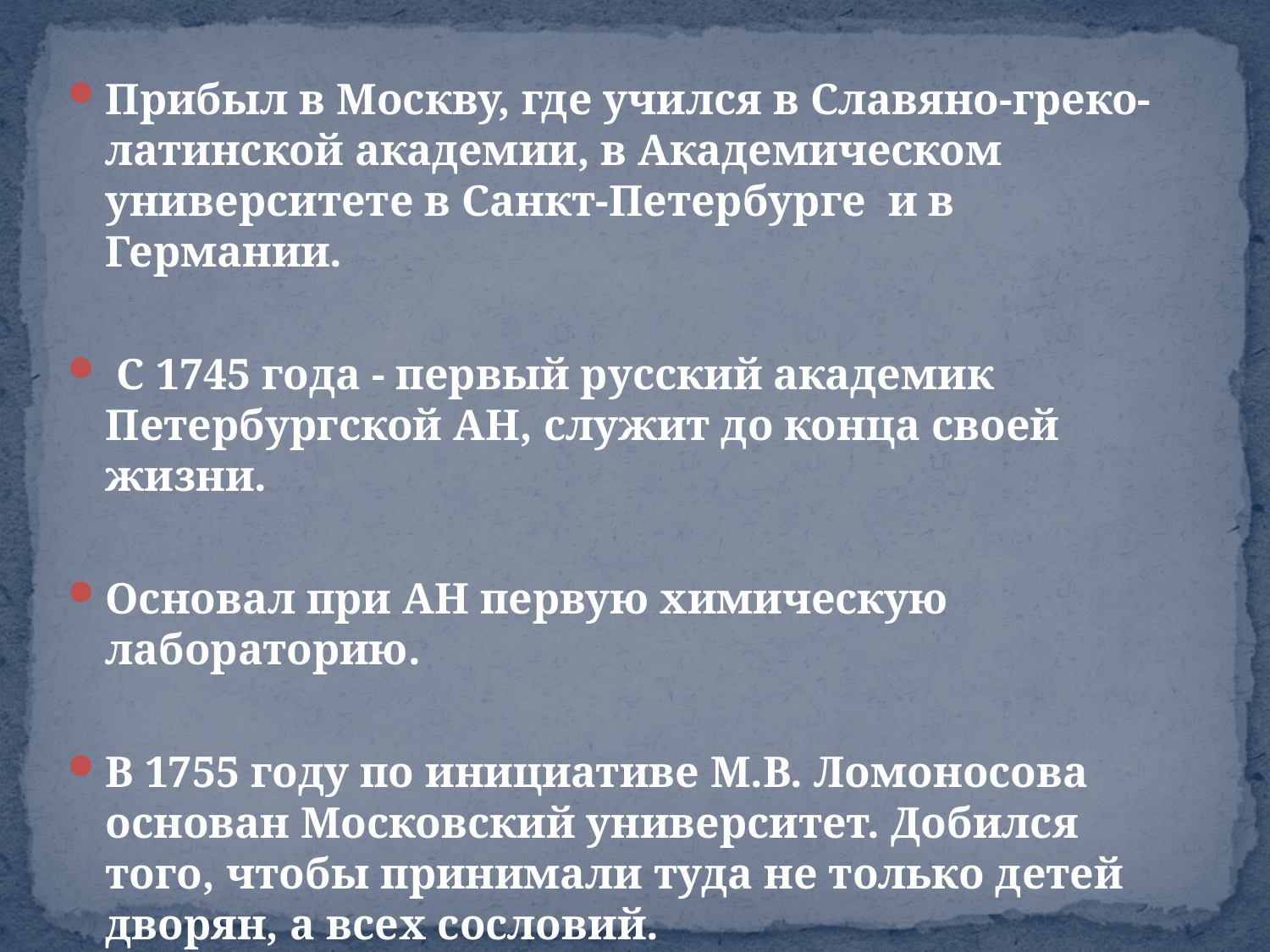

Прибыл в Москву, где учился в Славяно-греко-латинской академии, в Академическом университете в Санкт-Петербурге  и в Германии.

 С 1745 года - первый русский академик Петербургской АН, служит до конца своей жизни.

Основал при АН первую химическую лабораторию.

В 1755 году по инициативе М.В. Ломоносова основан Московский университет. Добился того, чтобы принимали туда не только детей дворян, а всех сословий.